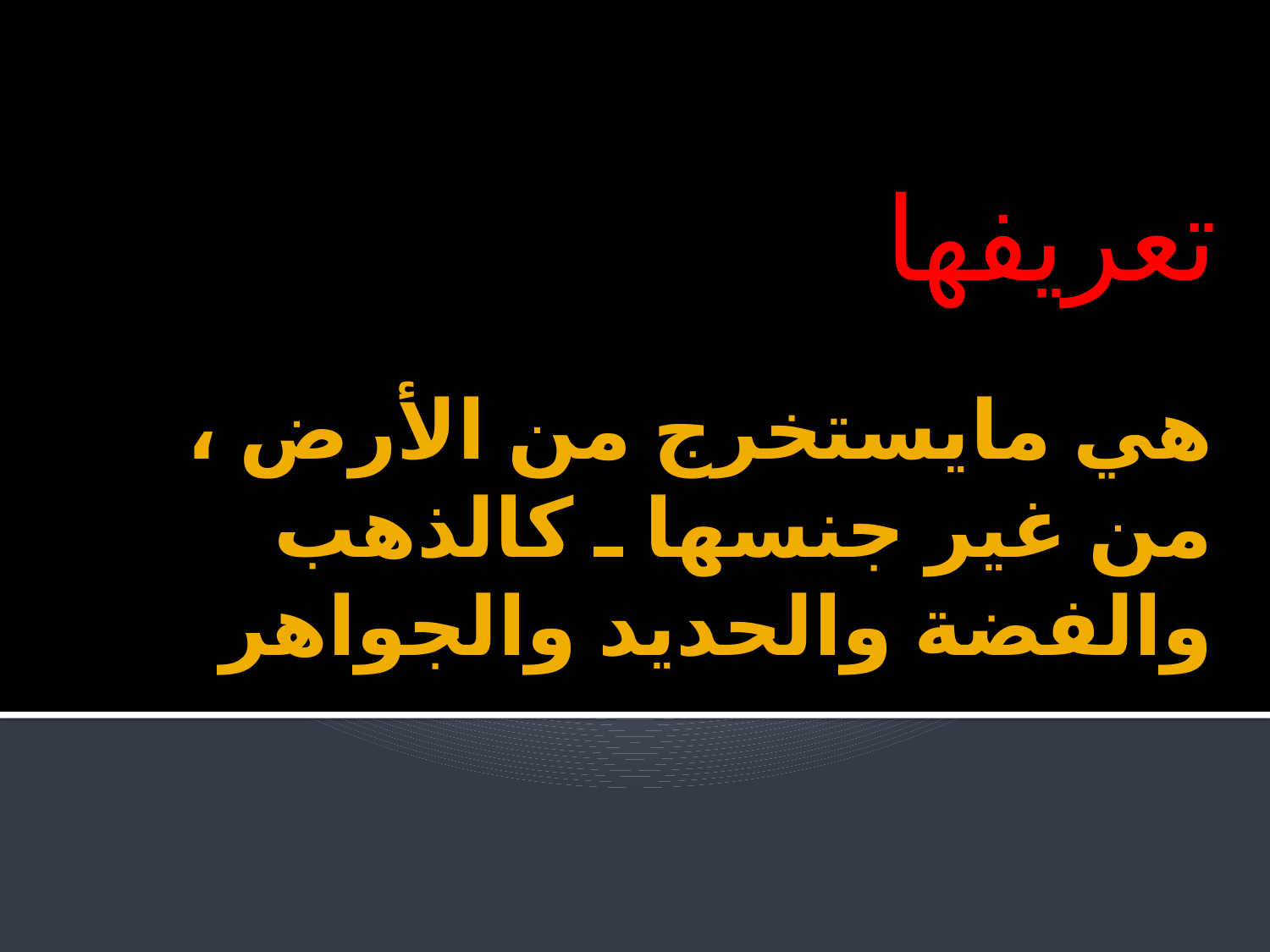

تعريفها
# هي مايستخرج من الأرض ، من غير جنسها ـ كالذهب والفضة والحديد والجواهر